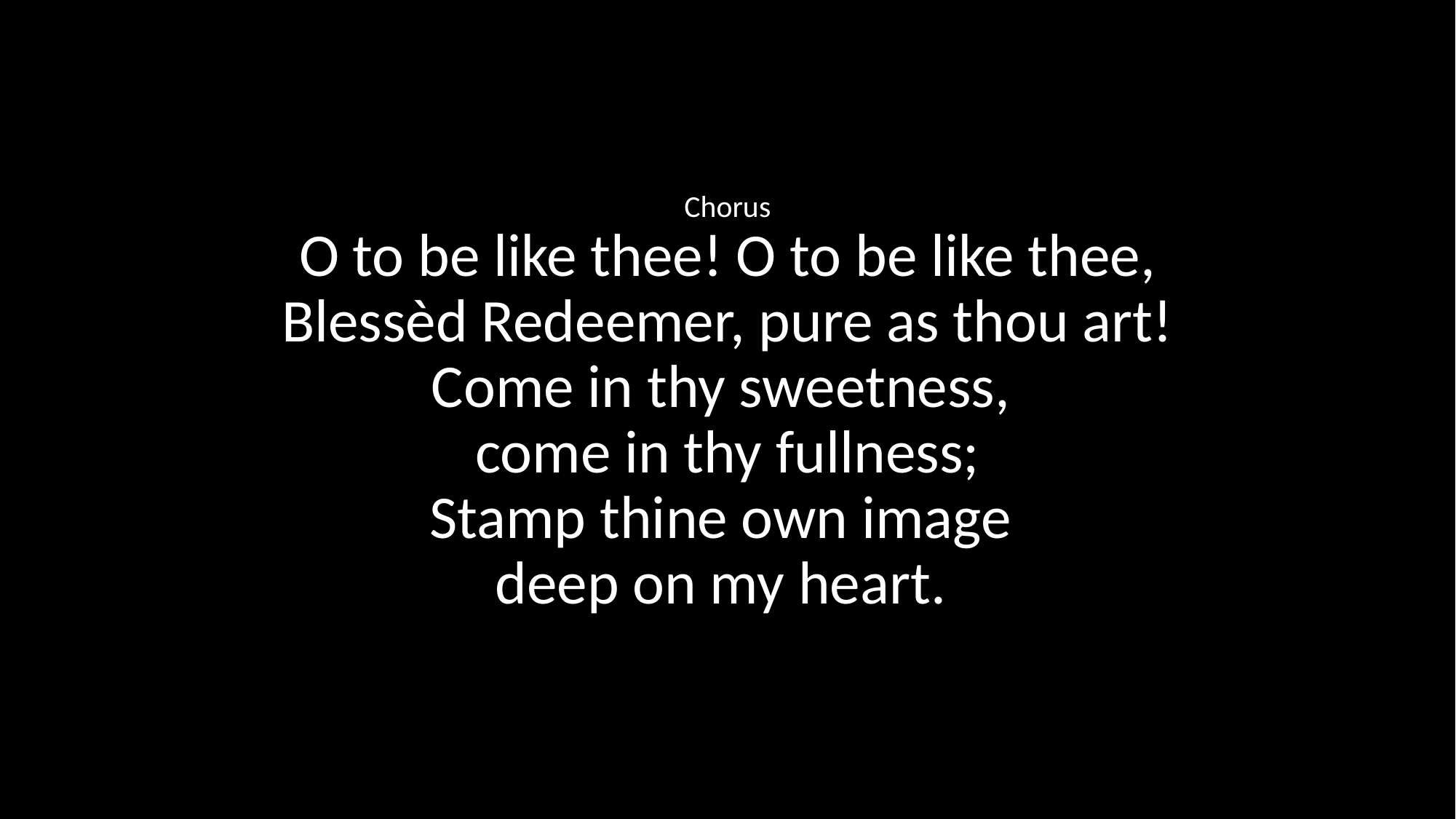

Chorus
O to be like thee! O to be like thee,
Blessèd Redeemer, pure as thou art!
Come in thy sweetness,
come in thy fullness;
Stamp thine own image
deep on my heart.